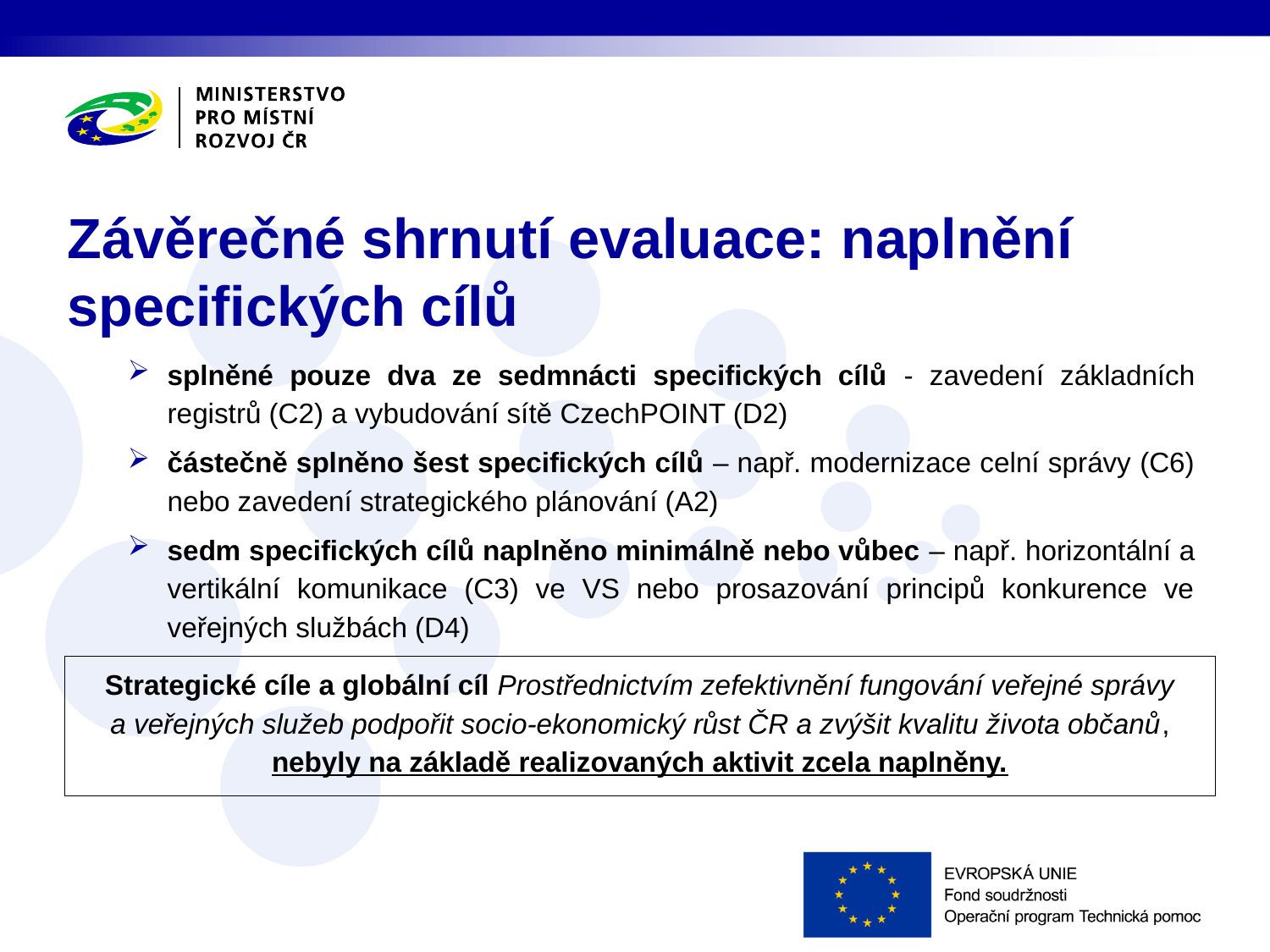

# Závěrečné shrnutí evaluace: naplnění specifických cílů
splněné pouze dva ze sedmnácti specifických cílů - zavedení základních registrů (C2) a vybudování sítě CzechPOINT (D2)
částečně splněno šest specifických cílů – např. modernizace celní správy (C6) nebo zavedení strategického plánování (A2)
sedm specifických cílů naplněno minimálně nebo vůbec – např. horizontální a vertikální komunikace (C3) ve VS nebo prosazování principů konkurence ve veřejných službách (D4)

Strategické cíle a globální cíl Prostřednictvím zefektivnění fungování veřejné správy a veřejných služeb podpořit socio-ekonomický růst ČR a zvýšit kvalitu života občanů, nebyly na základě realizovaných aktivit zcela naplněny.